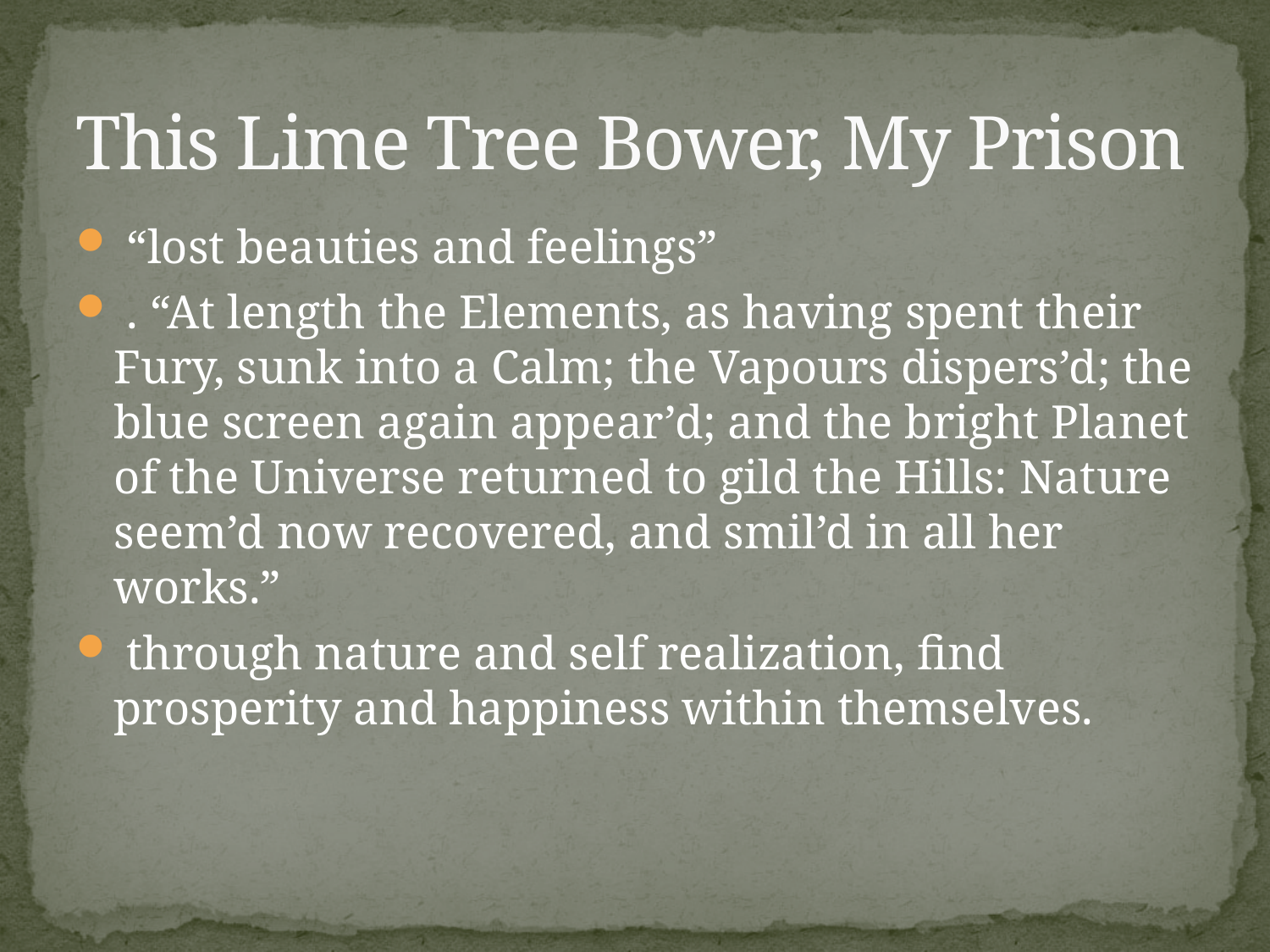

# This Lime Tree Bower, My Prison
 “lost beauties and feelings”
 . “At length the Elements, as having spent their Fury, sunk into a Calm; the Vapours dispers’d; the blue screen again appear’d; and the bright Planet of the Universe returned to gild the Hills: Nature seem’d now recovered, and smil’d in all her works.”
 through nature and self realization, find prosperity and happiness within themselves.